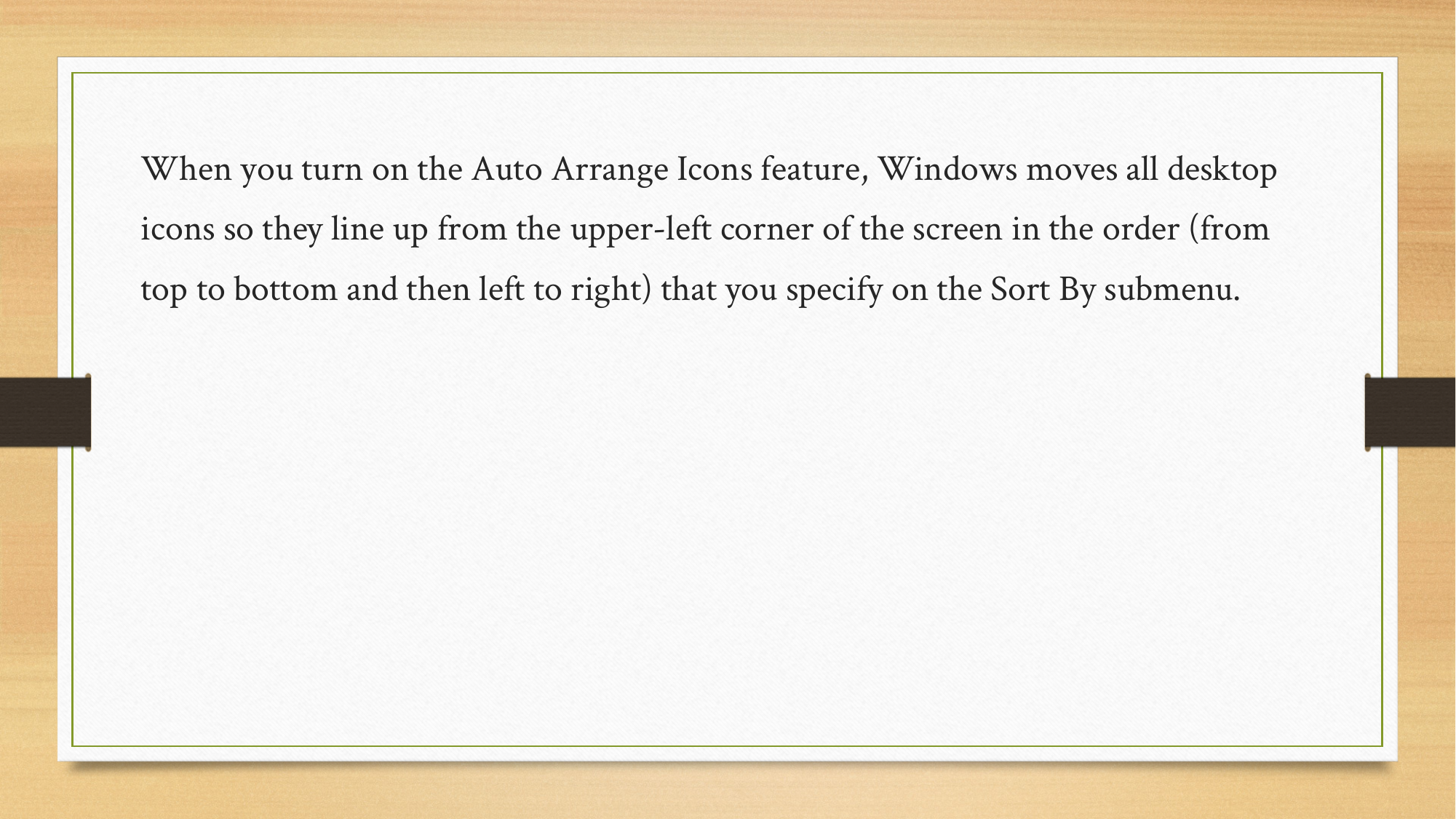

When you turn on the Auto Arrange Icons feature, Windows moves all desktop
icons so they line up from the upper-left corner of the screen in the order (from
top to bottom and then left to right) that you specify on the Sort By submenu.